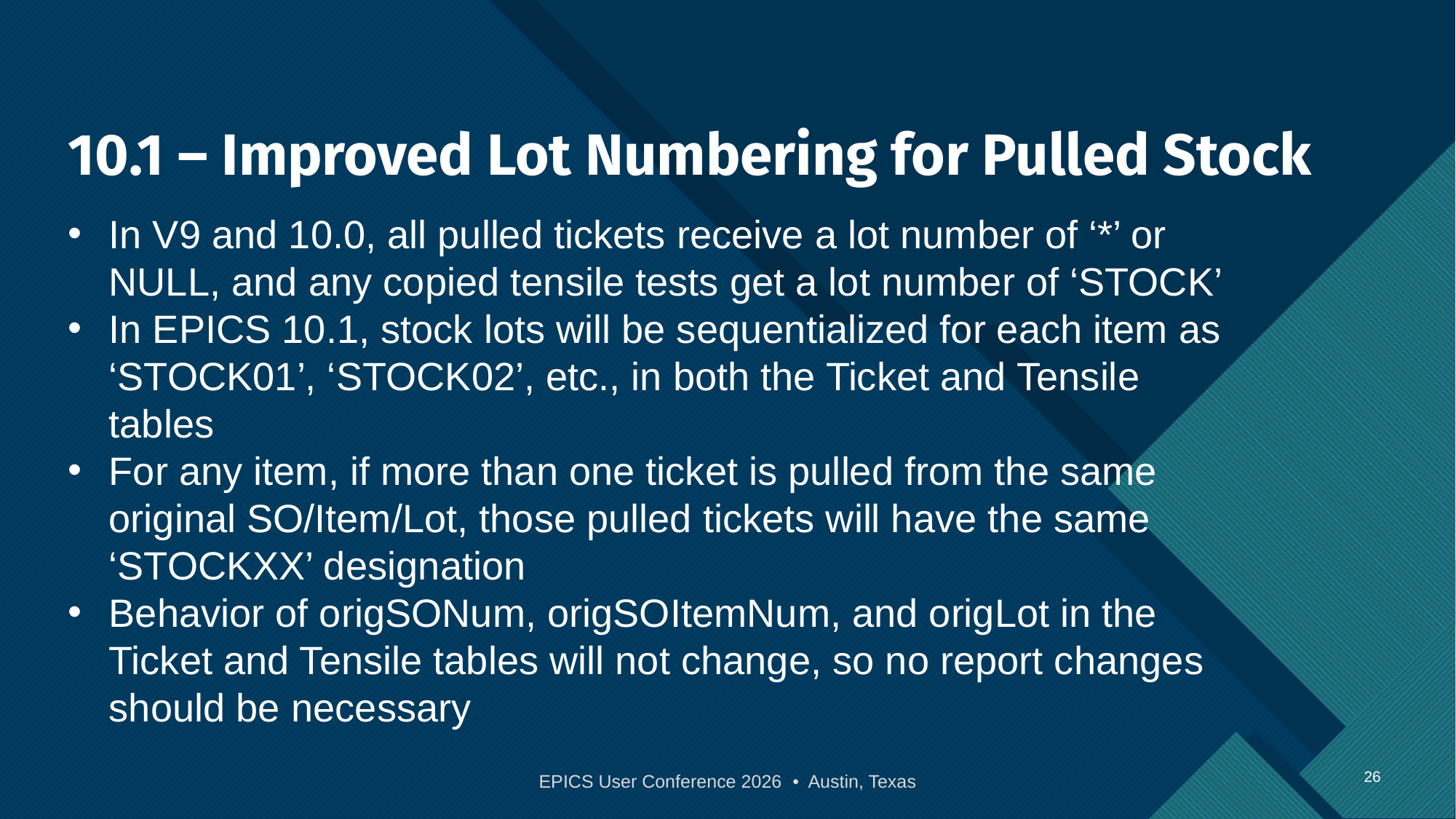

# 10.1 – Improved Lot Numbering for Pulled Stock
In V9 and 10.0, all pulled tickets receive a lot number of ‘*’ or NULL, and any copied tensile tests get a lot number of ‘STOCK’
In EPICS 10.1, stock lots will be sequentialized for each item as ‘STOCK01’, ‘STOCK02’, etc., in both the Ticket and Tensile tables
For any item, if more than one ticket is pulled from the same original SO/Item/Lot, those pulled tickets will have the same ‘STOCKXX’ designation
Behavior of origSONum, origSOItemNum, and origLot in the Ticket and Tensile tables will not change, so no report changes should be necessary
26
EPICS User Conference 2026  •  Austin, Texas